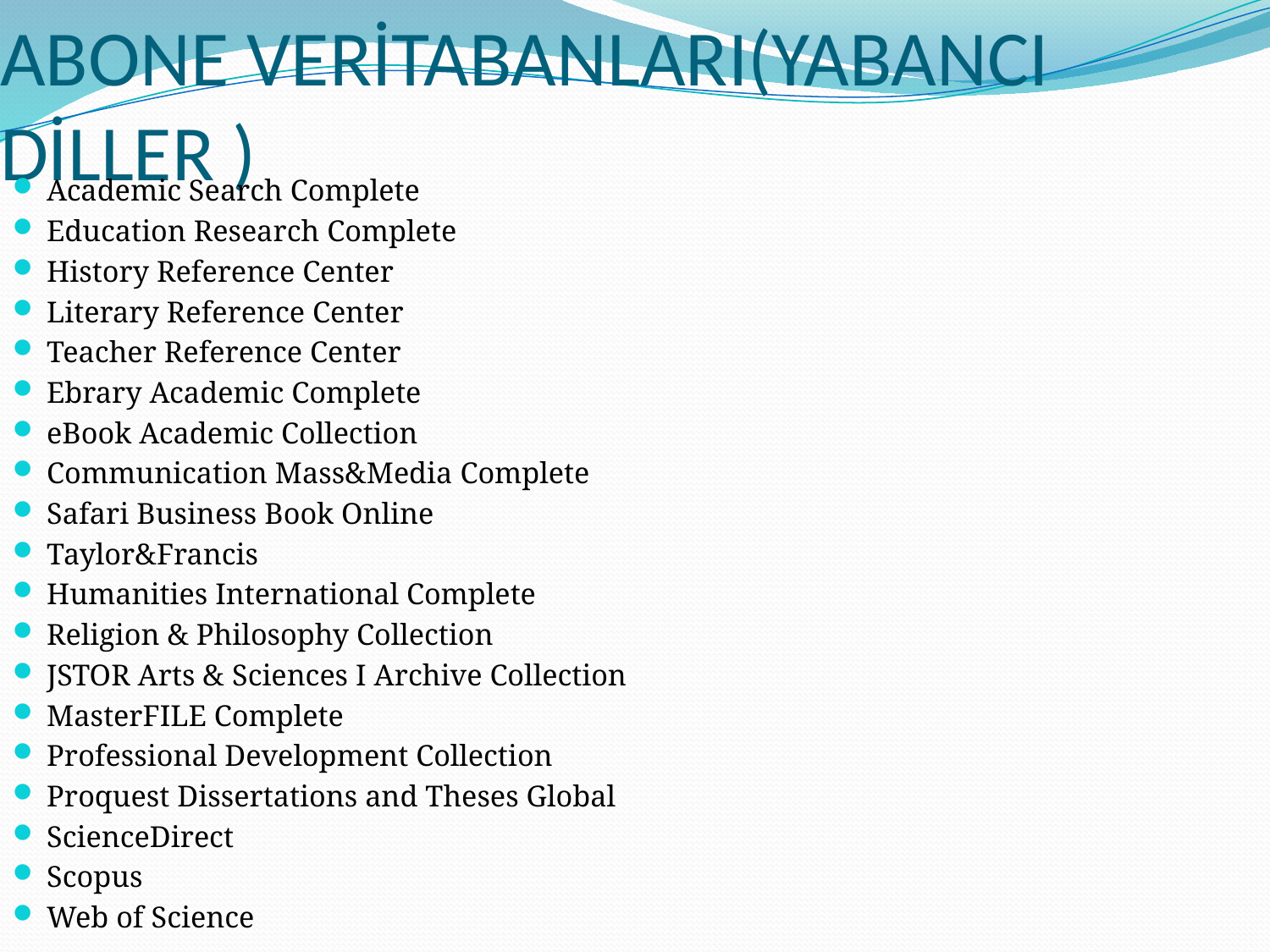

# ABONE VERİTABANLARI(YABANCI  DİLLER )
Academic Search Complete
Education Research Complete
History Reference Center
Literary Reference Center
Teacher Reference Center
Ebrary Academic Complete
eBook Academic Collection
Communication Mass&Media Complete
Safari Business Book Online
Taylor&Francis
Humanities International Complete
Religion & Philosophy Collection
JSTOR Arts & Sciences I Archive Collection
MasterFILE Complete
Professional Development Collection
Proquest Dissertations and Theses Global
ScienceDirect
Scopus
Web of Science